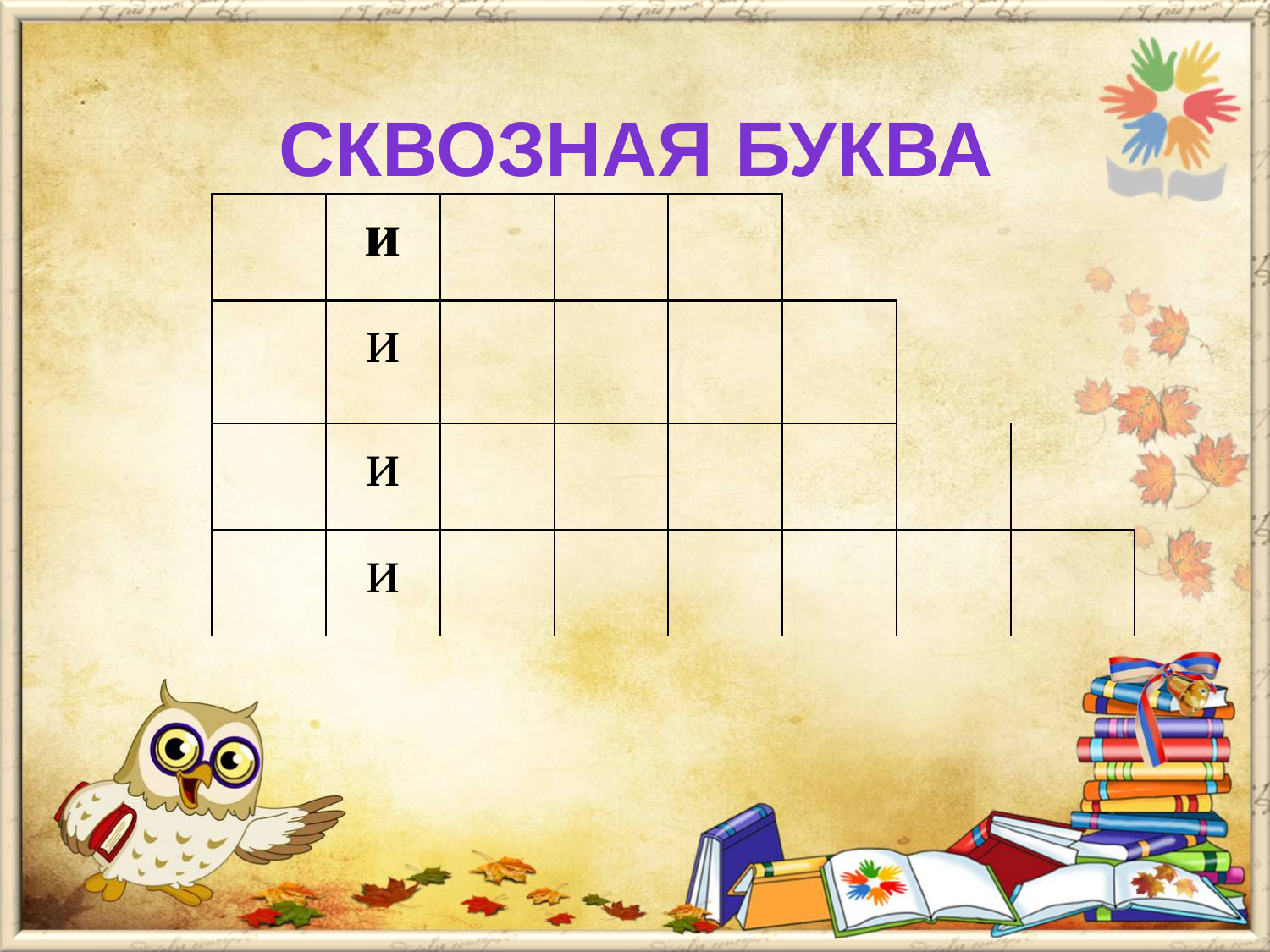

# Сквозная буква
|  | и |  |  |  |  |  |  |
| --- | --- | --- | --- | --- | --- | --- | --- |
|  | и |  |  |  |  |  |  |
|  | и |  |  |  |  |  |  |
|  | и |  |  |  |  |  |  |